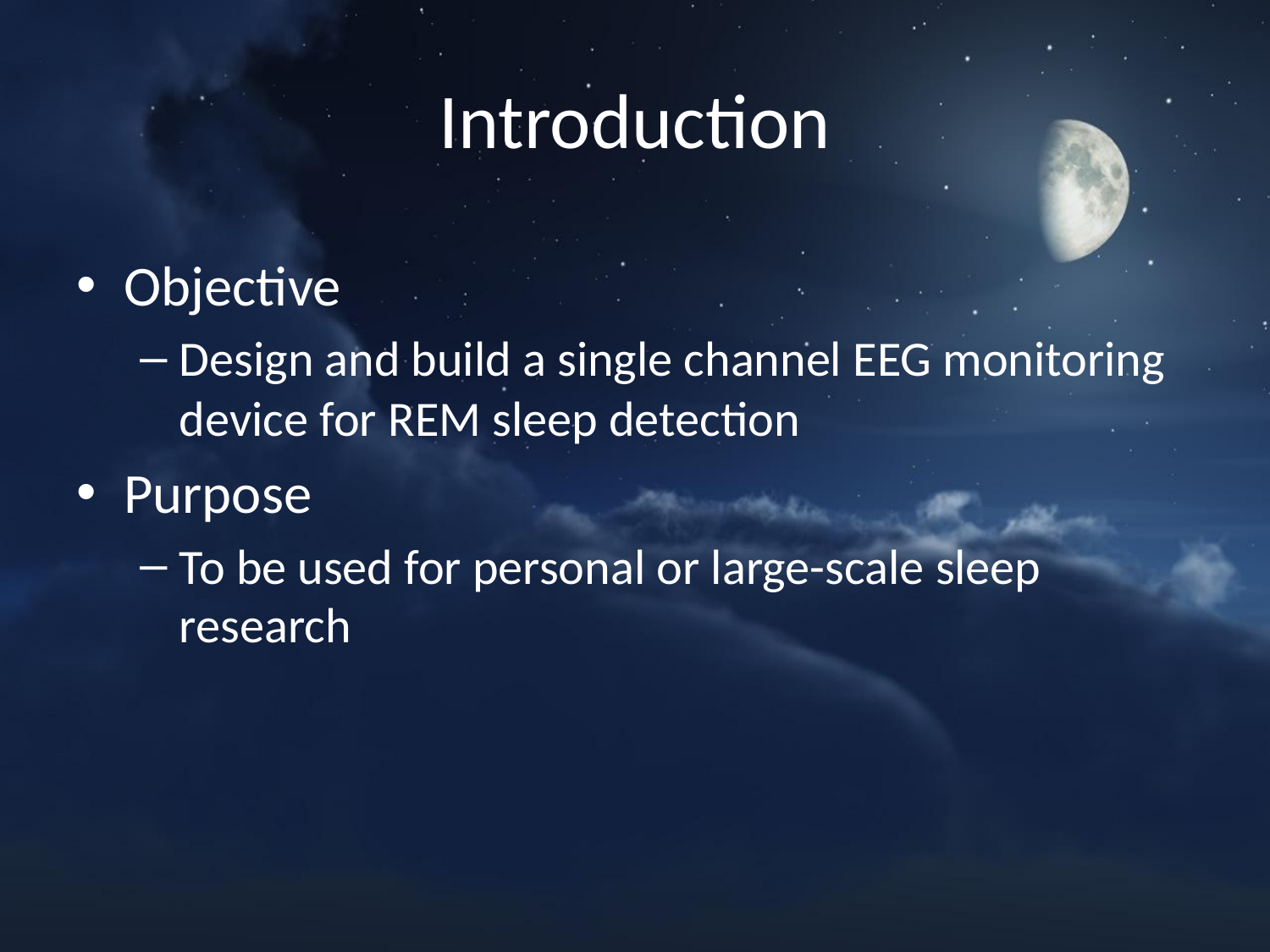

# Introduction
Objective
Design and build a single channel EEG monitoring device for REM sleep detection
Purpose
To be used for personal or large-scale sleep research